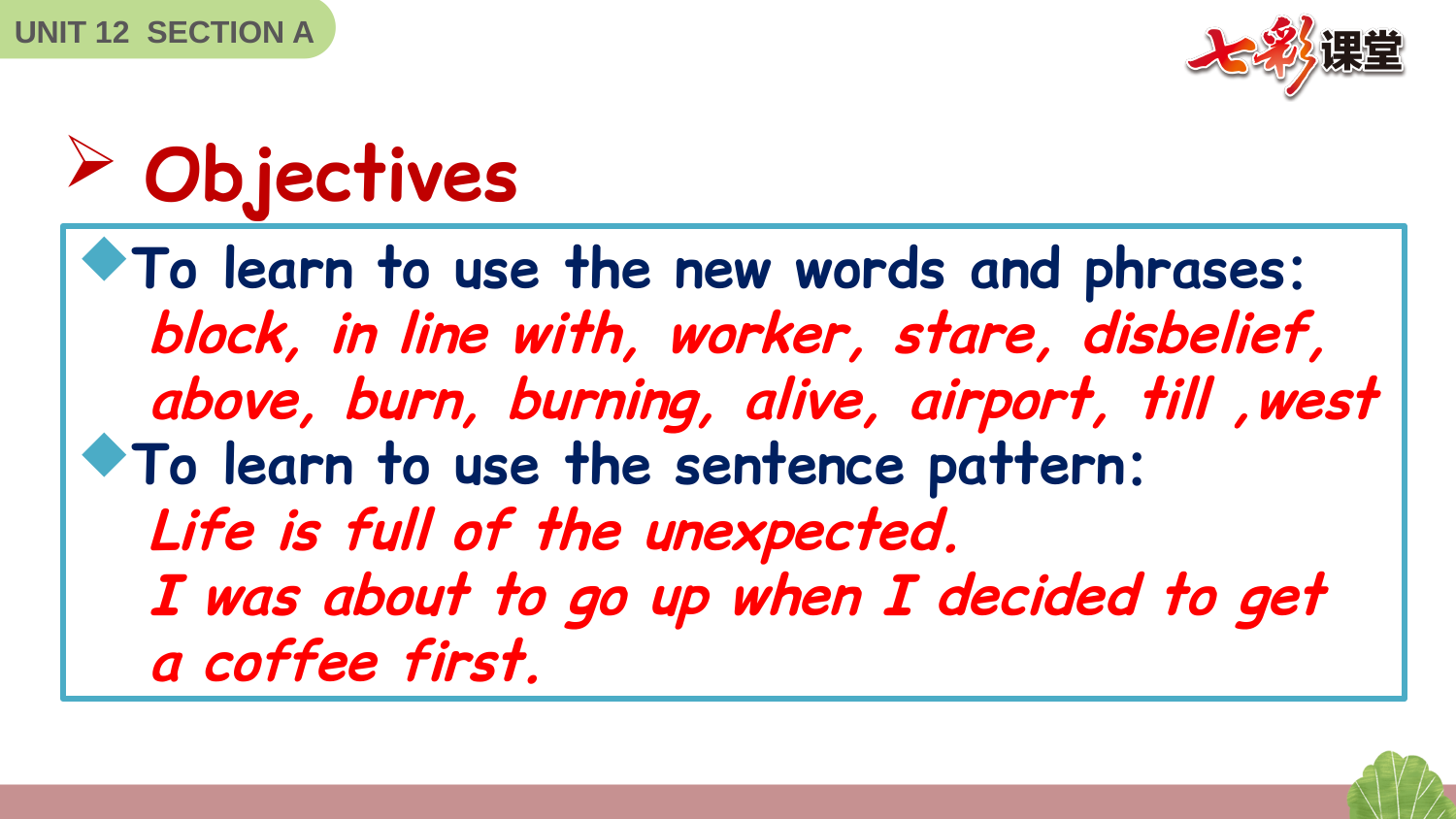

Objectives
To learn to use the new words and phrases:
   block, in line with, worker, stare, disbelief,
   above, burn, burning, alive, airport, till ,west
To learn to use the sentence pattern:
   Life is full of the unexpected.
   I was about to go up when I decided to get
   a coffee first.